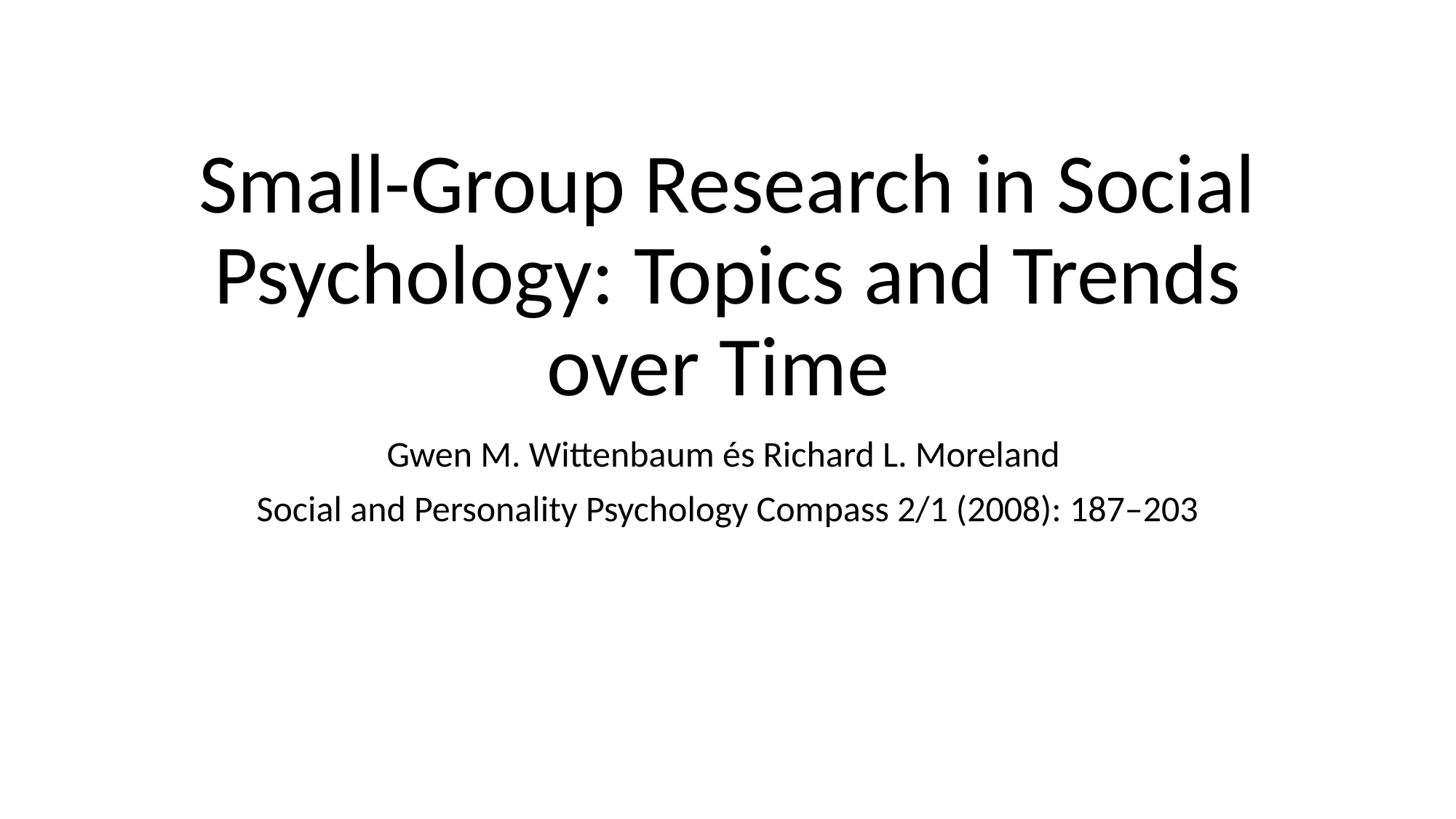

# Small-Group Research in Social Psychology: Topics and Trends over Time
Gwen M. Wittenbaum és Richard L. Moreland
Social and Personality Psychology Compass 2/1 (2008): 187–203